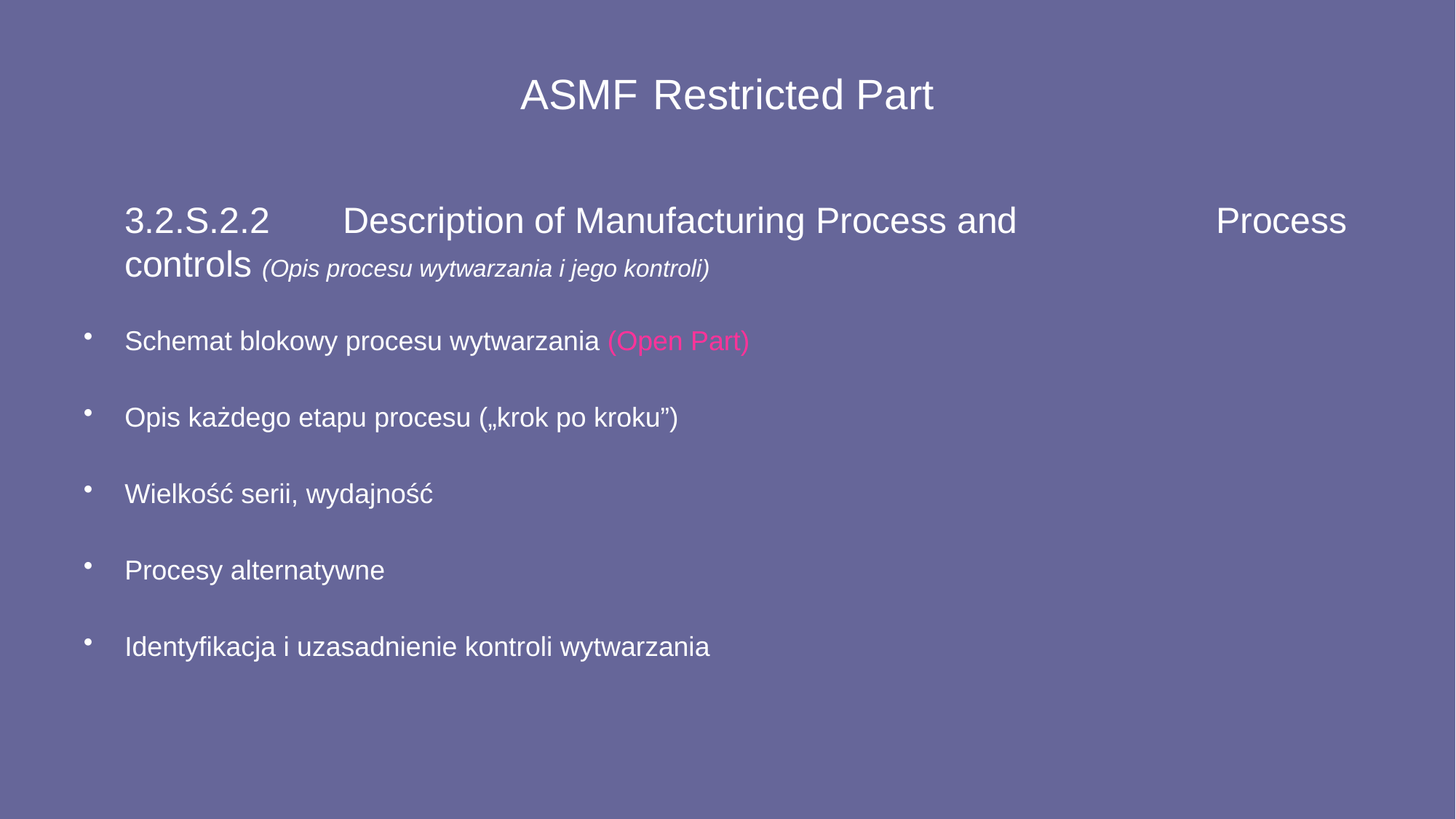

# ASMF Restricted Part
	3.2.S.2.2	Description of Manufacturing Process and 		Process controls (Opis procesu wytwarzania i jego kontroli)

Schemat blokowy procesu wytwarzania (Open Part)

Opis każdego etapu procesu („krok po kroku”)

Wielkość serii, wydajność

Procesy alternatywne

Identyfikacja i uzasadnienie kontroli wytwarzania